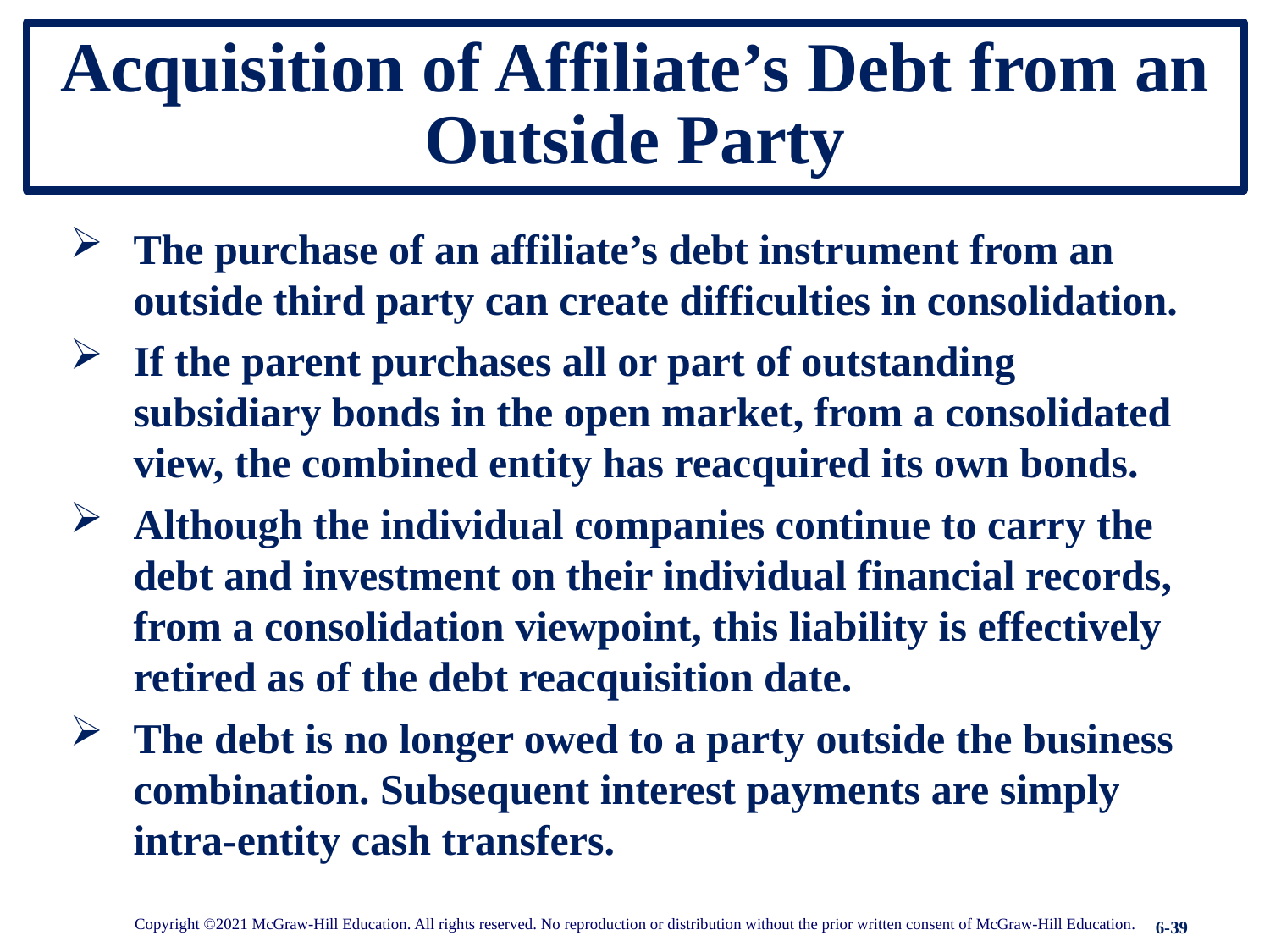

# Acquisition of Affiliate’s Debt from an Outside Party
The purchase of an affiliate’s debt instrument from an outside third party can create difficulties in consolidation.
If the parent purchases all or part of outstanding subsidiary bonds in the open market, from a consolidated view, the combined entity has reacquired its own bonds.
Although the individual companies continue to carry the debt and investment on their individual financial records, from a consolidation viewpoint, this liability is effectively retired as of the debt reacquisition date.
The debt is no longer owed to a party outside the business combination. Subsequent interest payments are simply intra-entity cash transfers.
Copyright ©2021 McGraw-Hill Education. All rights reserved. No reproduction or distribution without the prior written consent of McGraw-Hill Education.
6-39